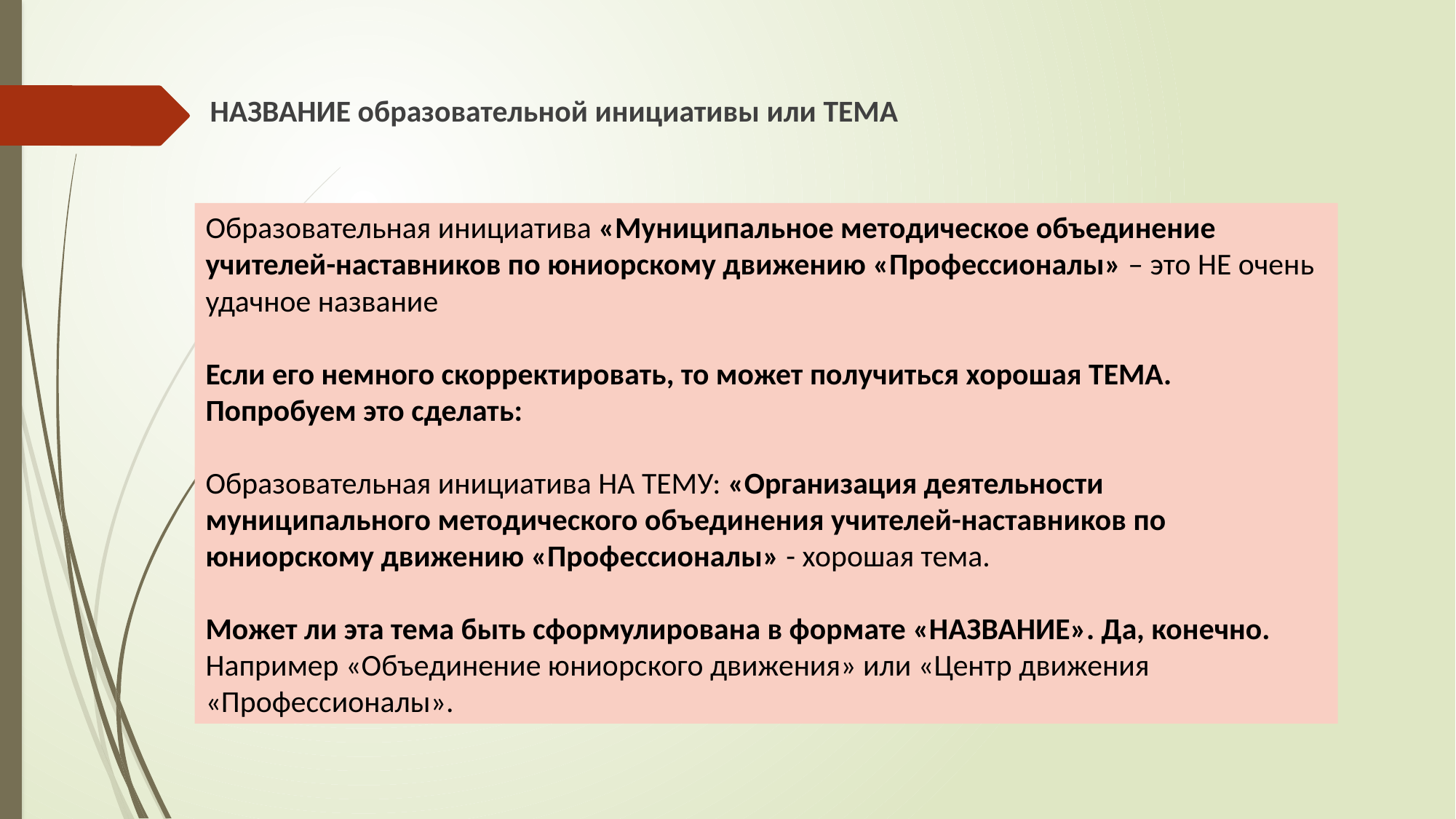

НАЗВАНИЕ образовательной инициативы или ТЕМА
Образовательная инициатива «Муниципальное методическое объединение учителей-наставников по юниорскому движению «Профессионалы» – это НЕ очень удачное название

Если его немного скорректировать, то может получиться хорошая ТЕМА.
Попробуем это сделать:

Образовательная инициатива НА ТЕМУ: «Организация деятельности муниципального методического объединения учителей-наставников по юниорскому движению «Профессионалы» - хорошая тема.

Может ли эта тема быть сформулирована в формате «НАЗВАНИЕ». Да, конечно.
Например «Объединение юниорского движения» или «Центр движения «Профессионалы».